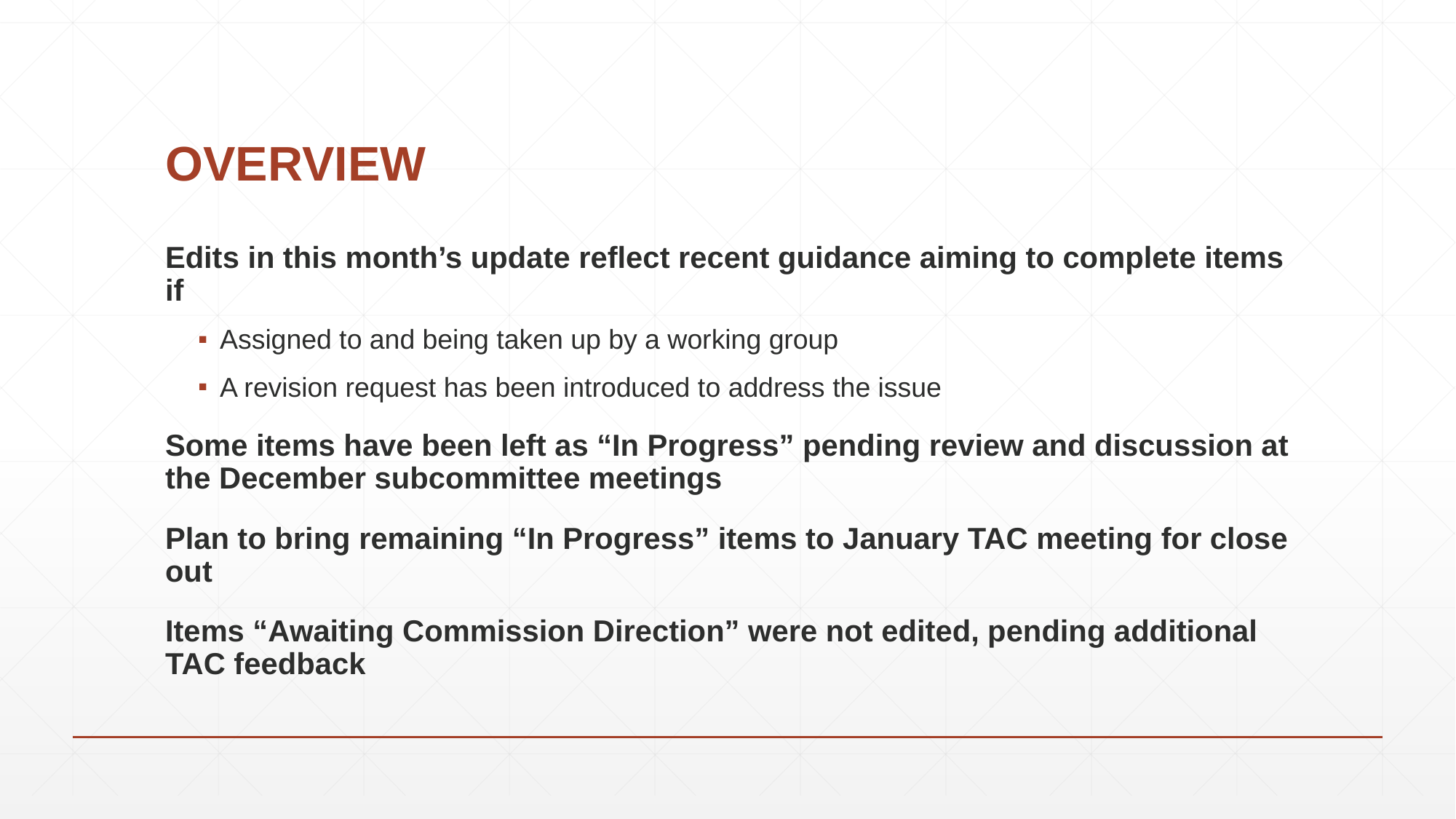

# OVERVIEW
Edits in this month’s update reflect recent guidance aiming to complete items if
Assigned to and being taken up by a working group
A revision request has been introduced to address the issue
Some items have been left as “In Progress” pending review and discussion at the December subcommittee meetings
Plan to bring remaining “In Progress” items to January TAC meeting for close out
Items “Awaiting Commission Direction” were not edited, pending additional TAC feedback